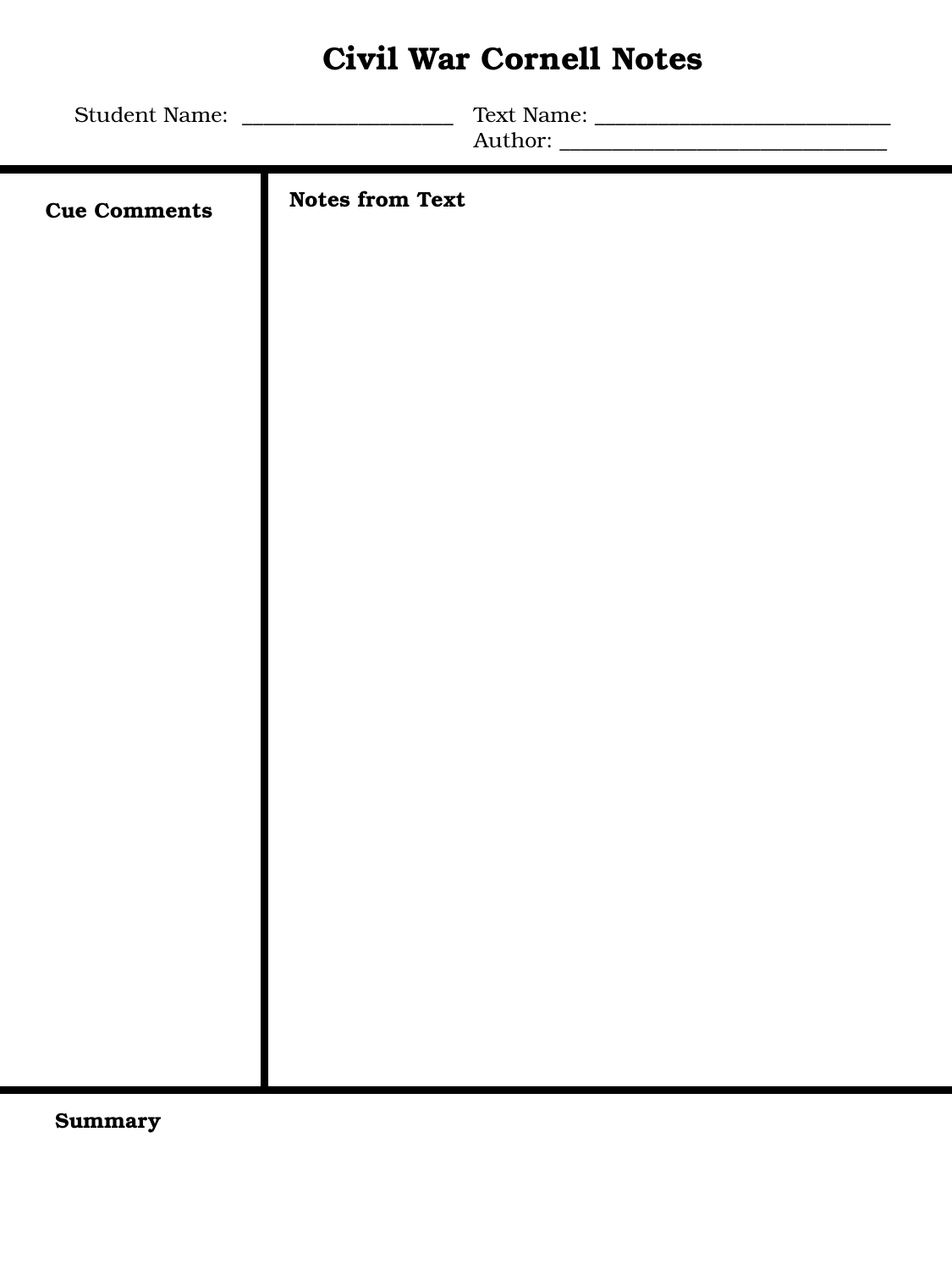

Civil War Cornell Notes
Student Name:  ____________________   Text Name: ____________________________
                                                           Author: _______________________________
Notes from Text
Cue Comments
Summary